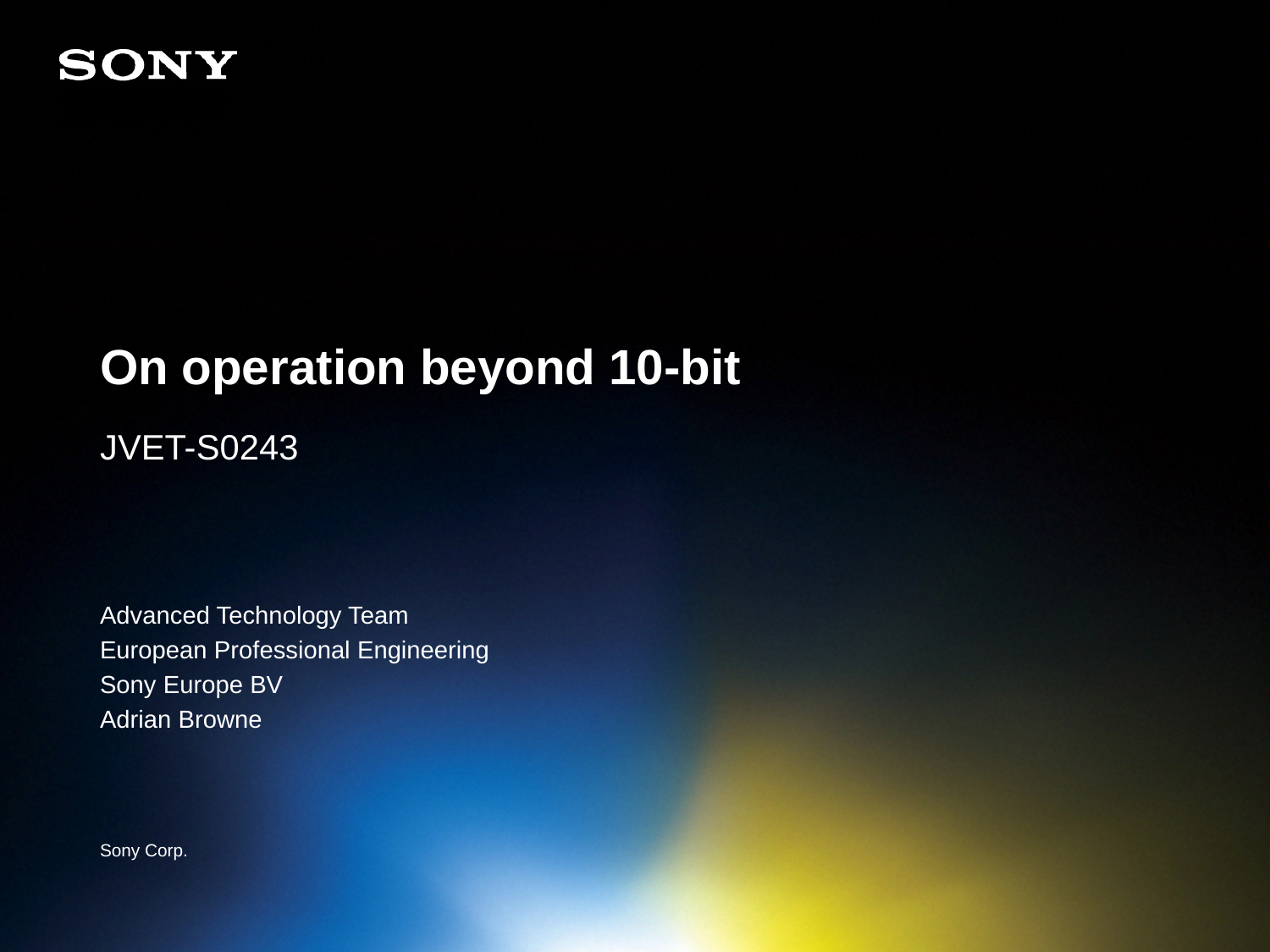

# On operation beyond 10-bit
JVET-S0243
Advanced Technology Team
European Professional Engineering
Sony Europe BV
Adrian Browne
Sony Corp.